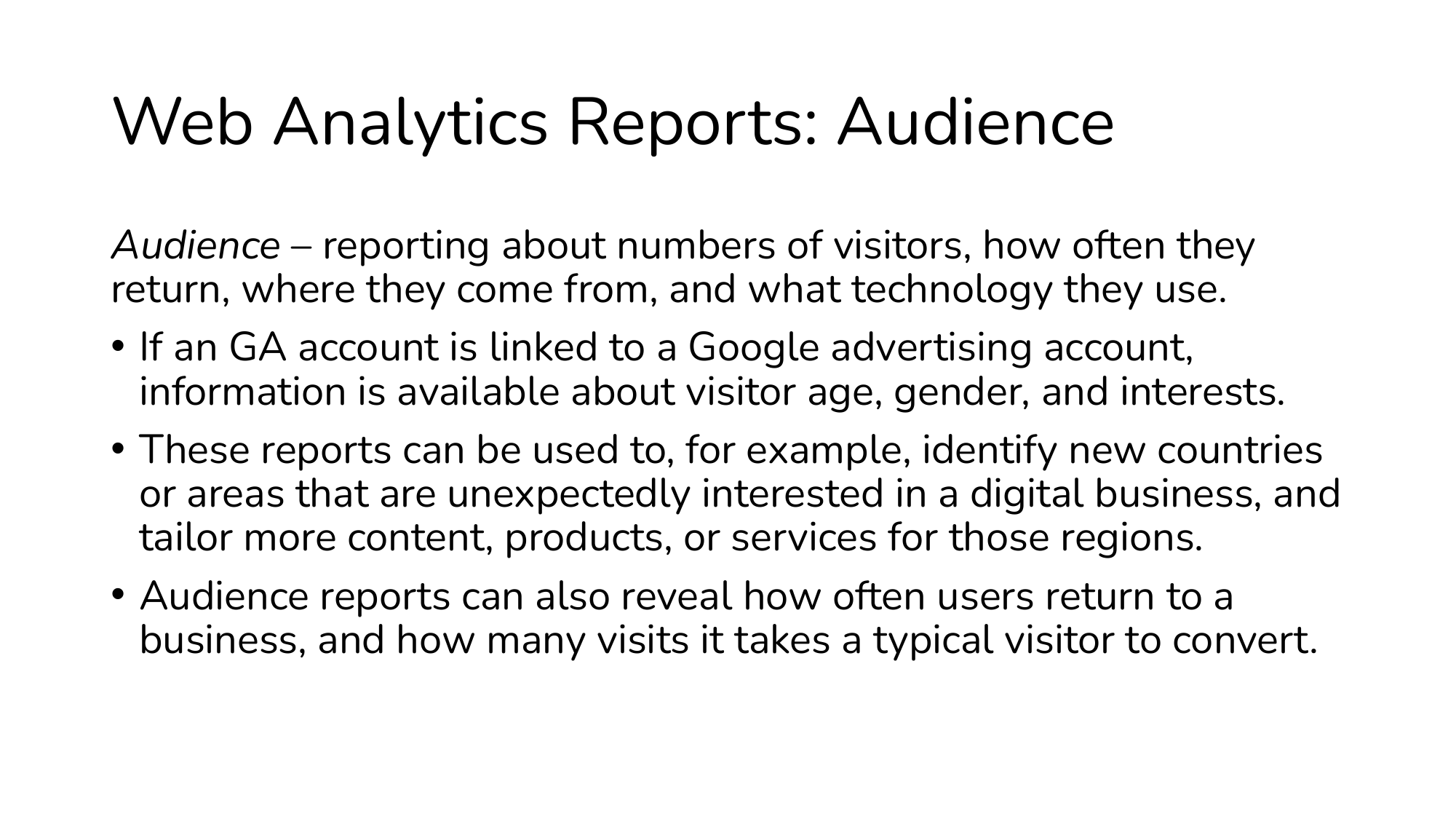

# Web Analytics Reports: Audience
Audience – reporting about numbers of visitors, how often they return, where they come from, and what technology they use.
If an GA account is linked to a Google advertising account, information is available about visitor age, gender, and interests.
These reports can be used to, for example, identify new countries or areas that are unexpectedly interested in a digital business, and tailor more content, products, or services for those regions.
Audience reports can also reveal how often users return to a business, and how many visits it takes a typical visitor to convert.